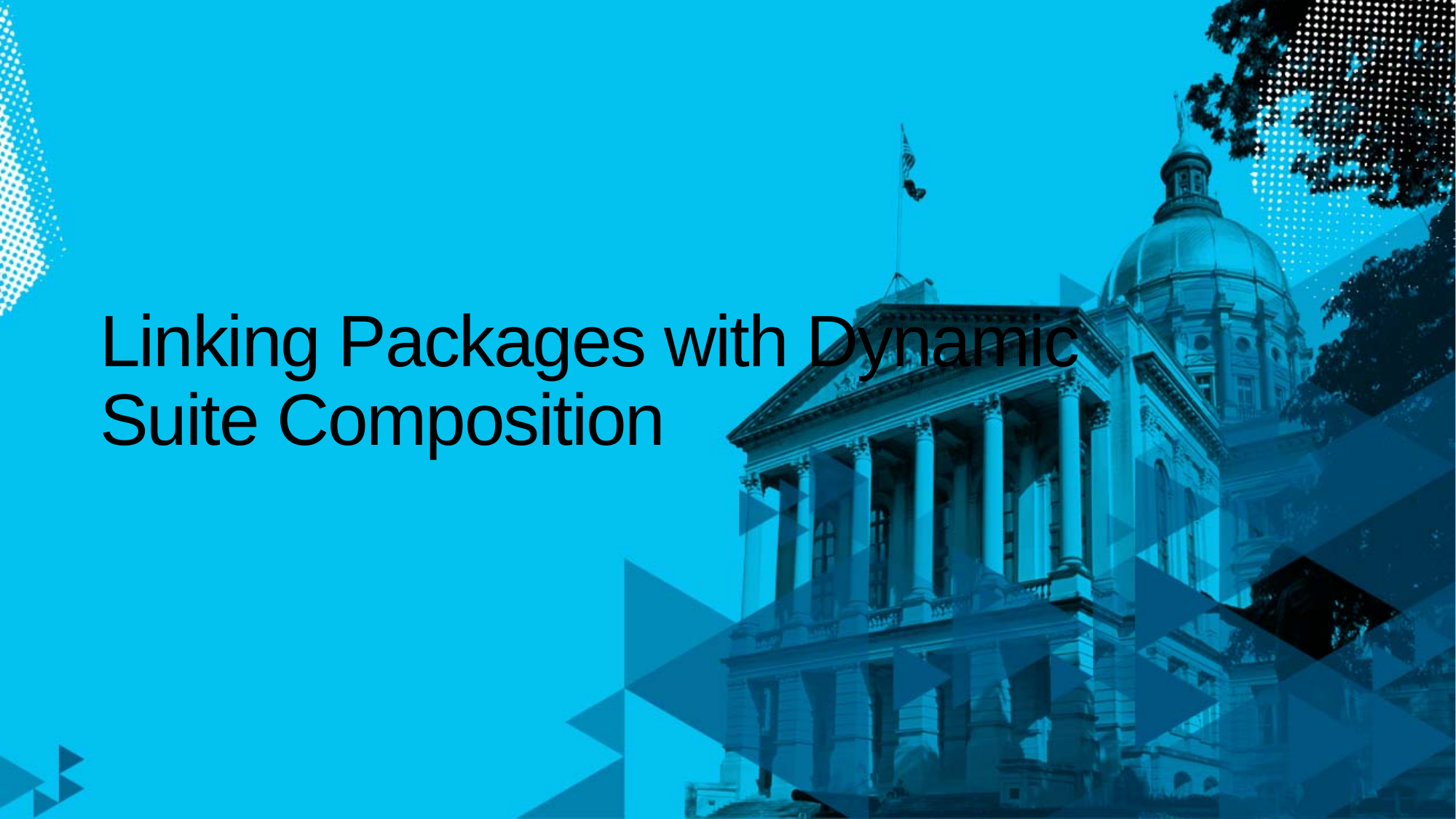

# Linking Packages with Dynamic Suite Composition